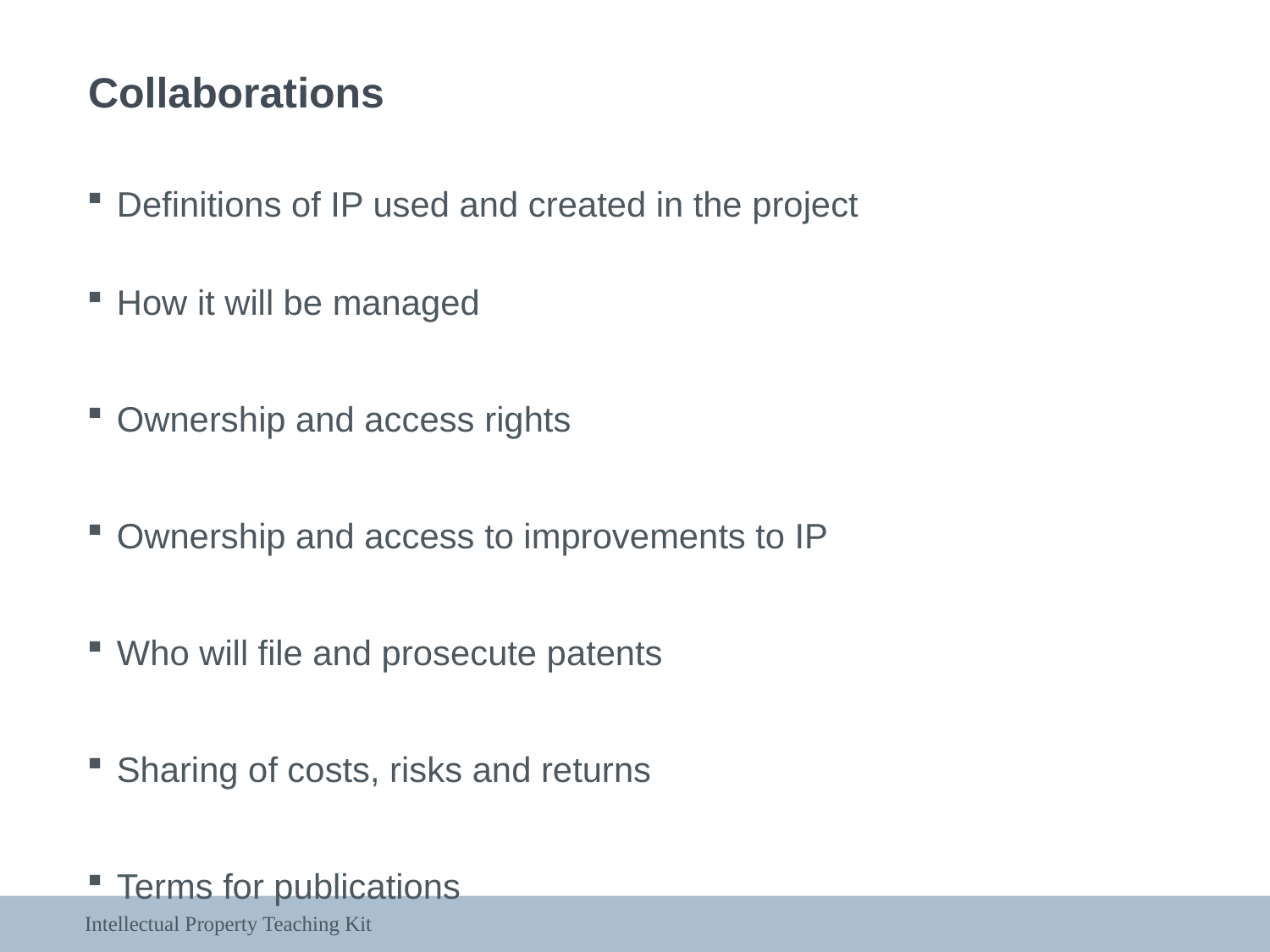

Collaborations
Definitions of IP used and created in the project

How it will be managed

Ownership and access rights

Ownership and access to improvements to IP

Who will file and prosecute patents

Sharing of costs, risks and returns

Terms for publications

Intellectual Property Teaching Kit